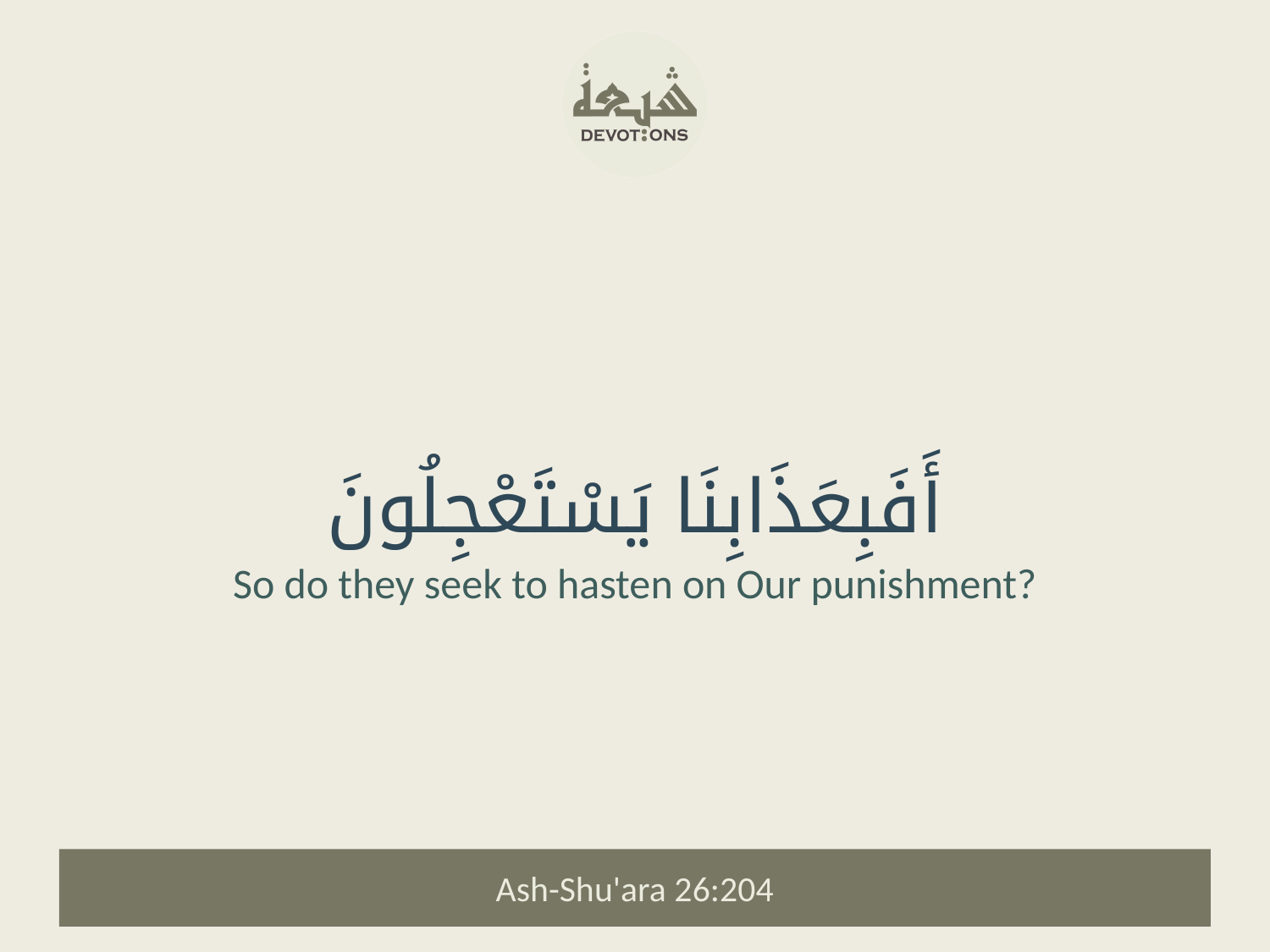

أَفَبِعَذَابِنَا يَسْتَعْجِلُونَ
So do they seek to hasten on Our punishment?
Ash-Shu'ara 26:204